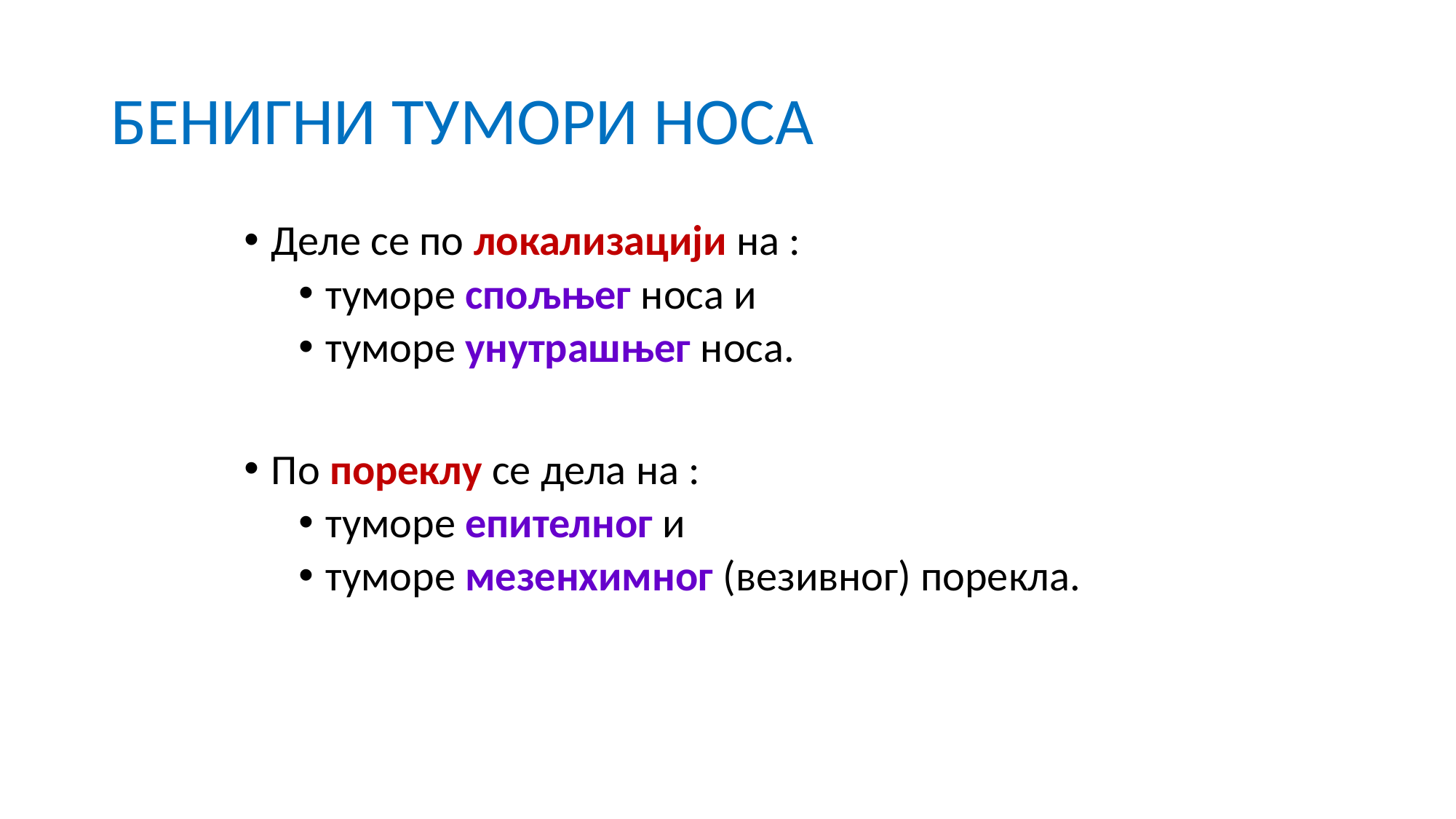

# БЕНИГНИ ТУМОРИ НОСА
Деле се по локализацији на :
туморе спољњег носа и
туморе унутрашњег носа.

По пореклу се дела на :
туморе епителног и
туморе мезенхимног (везивног) порекла.